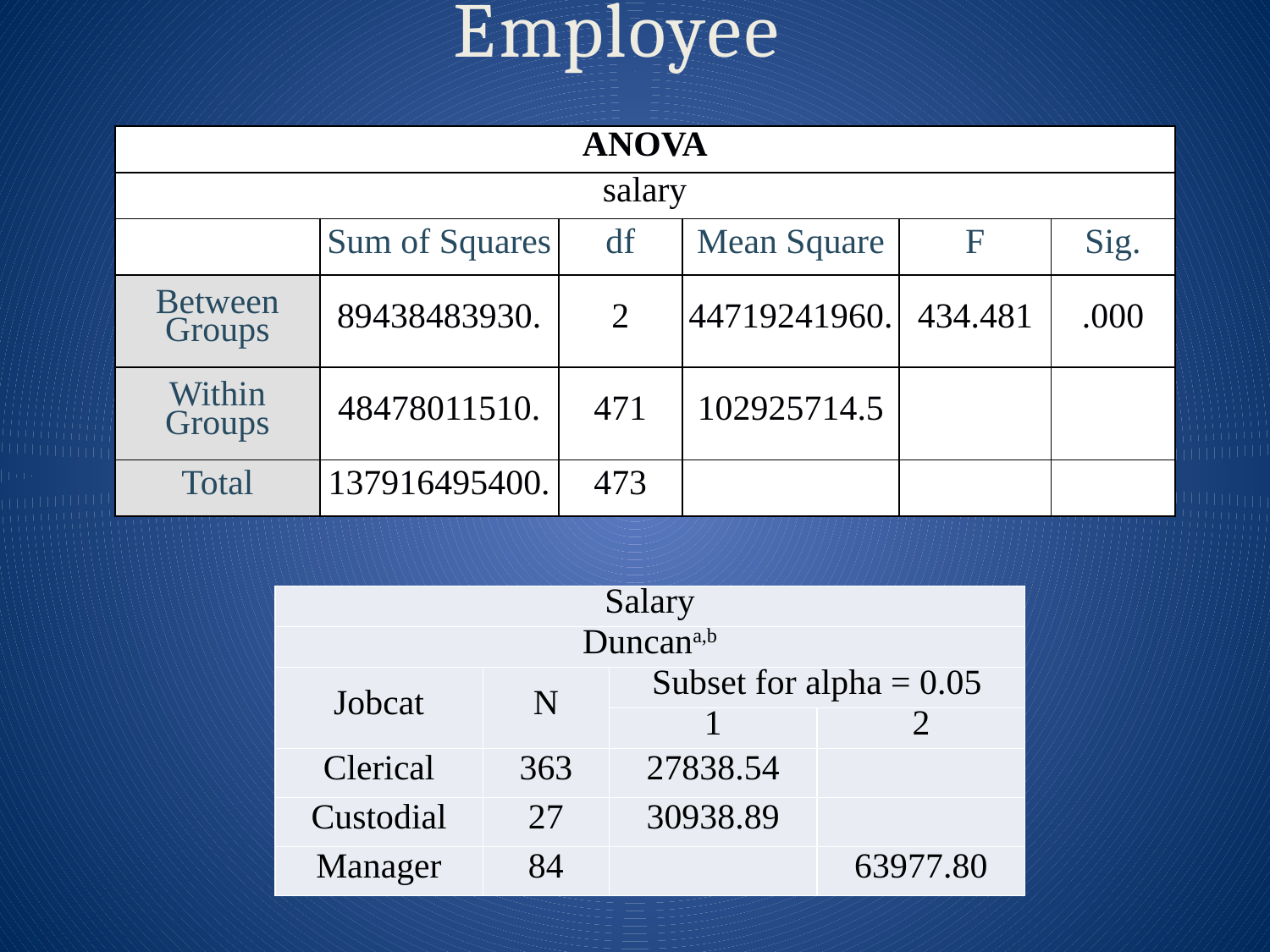

# Employee
| ANOVA |  |  |  |  |  |
| --- | --- | --- | --- | --- | --- |
| salary |  |  |  |  |  |
|  | Sum of Squares | df | Mean Square | F | Sig. |
| Between Groups | 89438483930. | 2 | 44719241960. | 434.481 | .000 |
| Within Groups | 48478011510. | 471 | 102925714.5 |  |  |
| Total | 137916495400. | 473 |  |  |  |
| Salary |  |  |  |
| --- | --- | --- | --- |
| Duncana,b |  |  |  |
| Jobcat | N | Subset for alpha = 0.05 |  |
|  |  | 1 | 2 |
| Clerical | 363 | 27838.54 |  |
| Custodial | 27 | 30938.89 |  |
| Manager | 84 |  | 63977.80 |